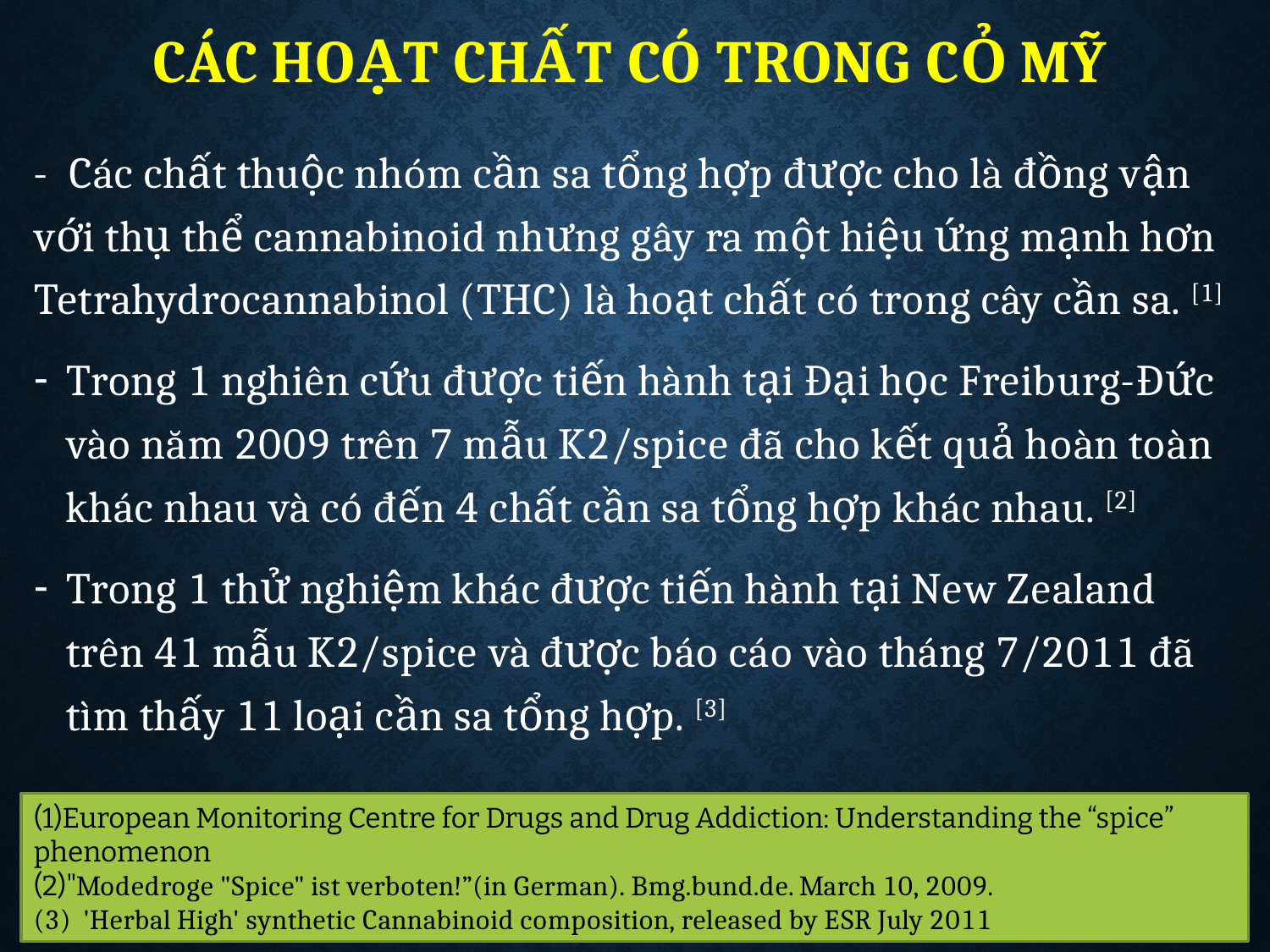

# Các hoạt chất có trong Cỏ Mỹ
-  Các chất thuộc nhóm cần sa tổng hợp được cho là đồng vận với thụ thể cannabinoid nhưng gây ra một hiệu ứng mạnh hơn Tetrahydrocannabinol (THC) là hoạt chất có trong cây cần sa. [1]
Trong 1 nghiên cứu được tiến hành tại Đại học Freiburg-Đức vào năm 2009 trên 7 mẫu K2/spice đã cho kết quả hoàn toàn khác nhau và có đến 4 chất cần sa tổng hợp khác nhau. [2]
Trong 1 thử nghiệm khác được tiến hành tại New Zealand trên 41 mẫu K2/spice và được báo cáo vào tháng 7/2011 đã tìm thấy 11 loại cần sa tổng hợp. [3]

(1)European Monitoring Centre for Drugs and Drug Addiction: Understanding the “spice” phenomenon
(2)"Modedroge "Spice" ist verboten!”(in German). Bmg.bund.de. March 10, 2009.
(3)  'Herbal High' synthetic Cannabinoid composition, released by ESR July 2011